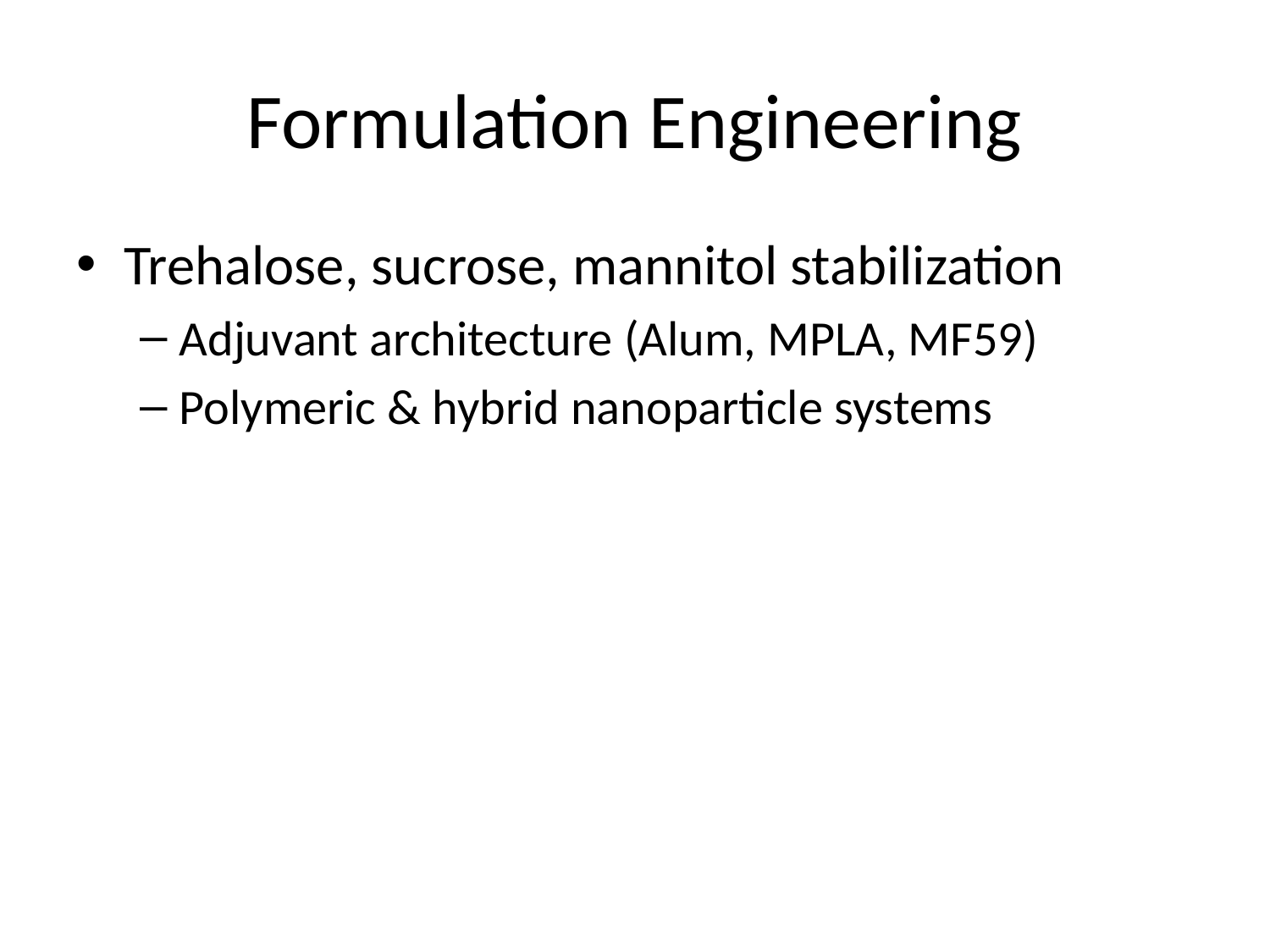

# Formulation Engineering
Trehalose, sucrose, mannitol stabilization
Adjuvant architecture (Alum, MPLA, MF59)
Polymeric & hybrid nanoparticle systems